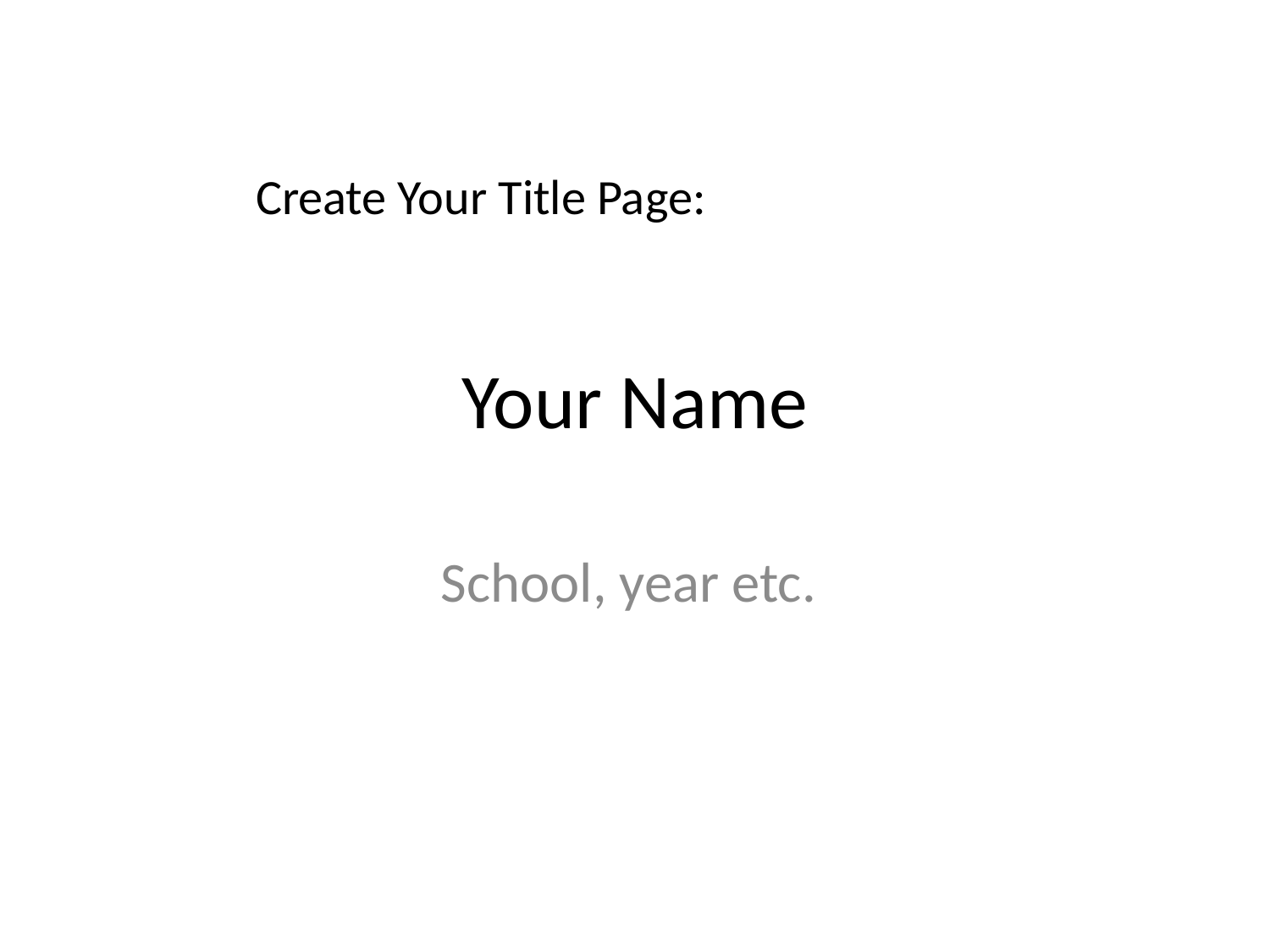

Create Your Title Page:
# Your Name
School, year etc.